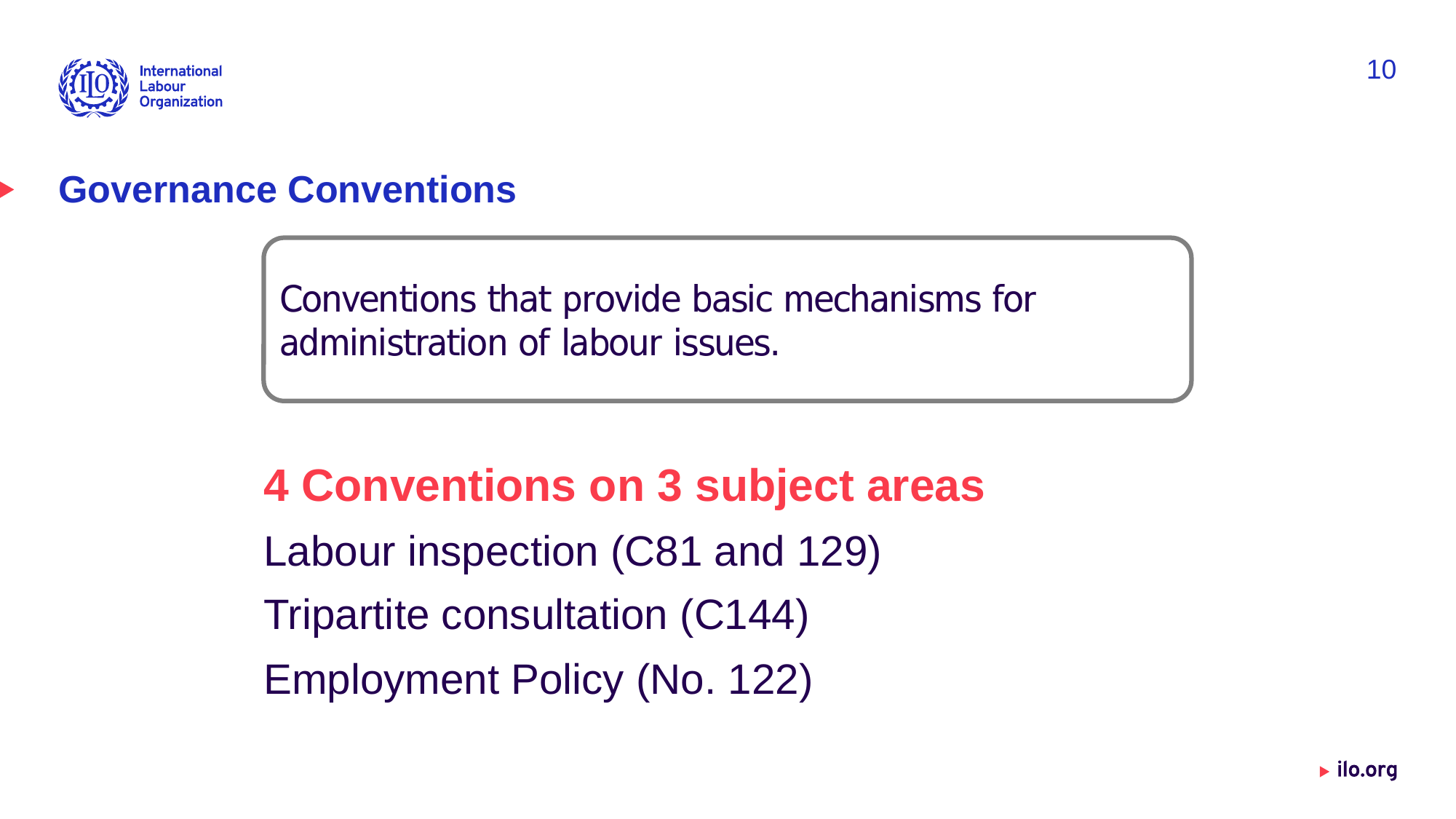

10
# Governance Conventions
Conventions that provide basic mechanisms for administration of labour issues.
4 Conventions on 3 subject areas
Labour inspection (C81 and 129)
Tripartite consultation (C144)
Employment Policy (No. 122)